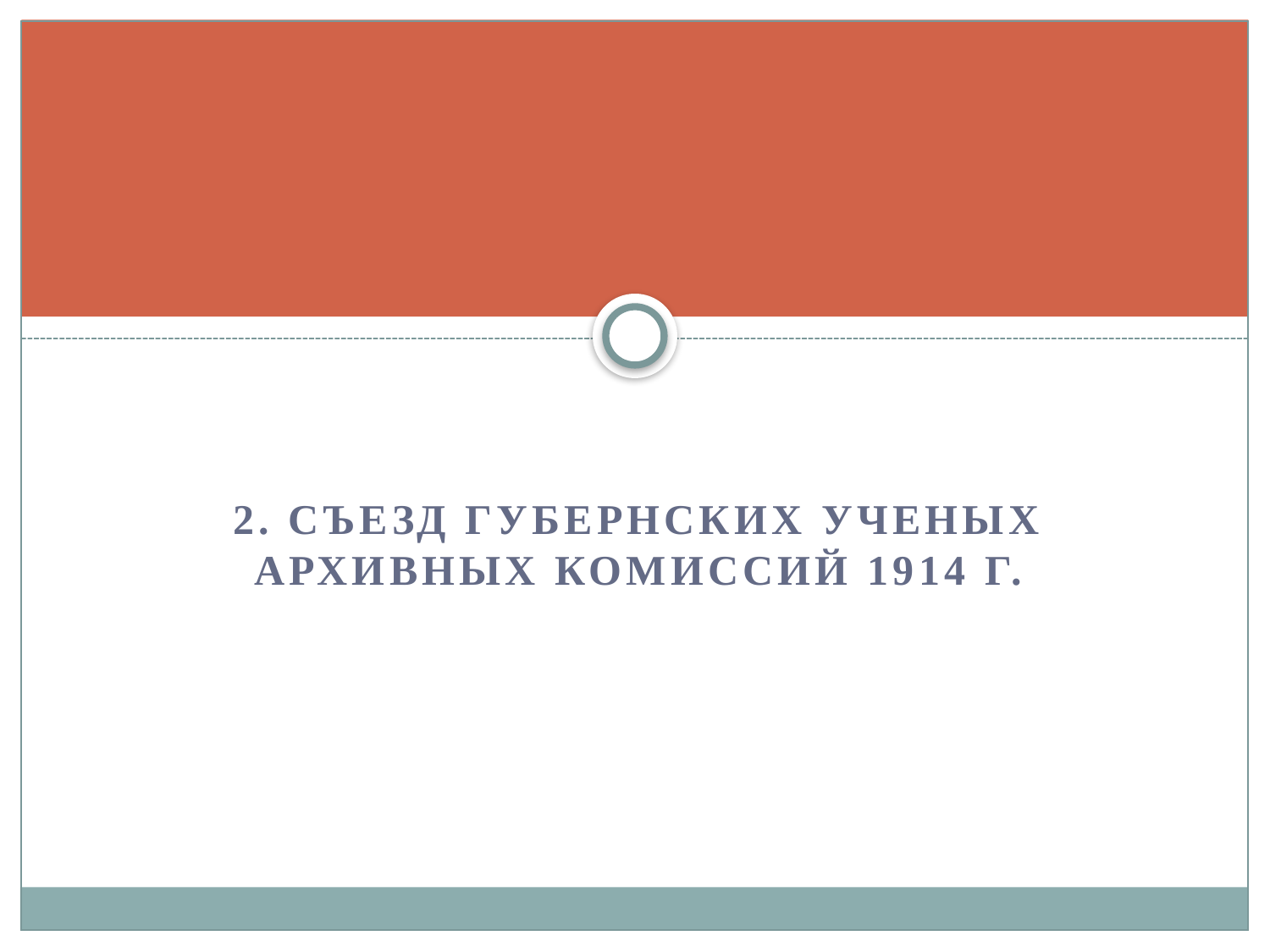

2. СЪЕЗД Губернских ученых архивных комиссий 1914 г.